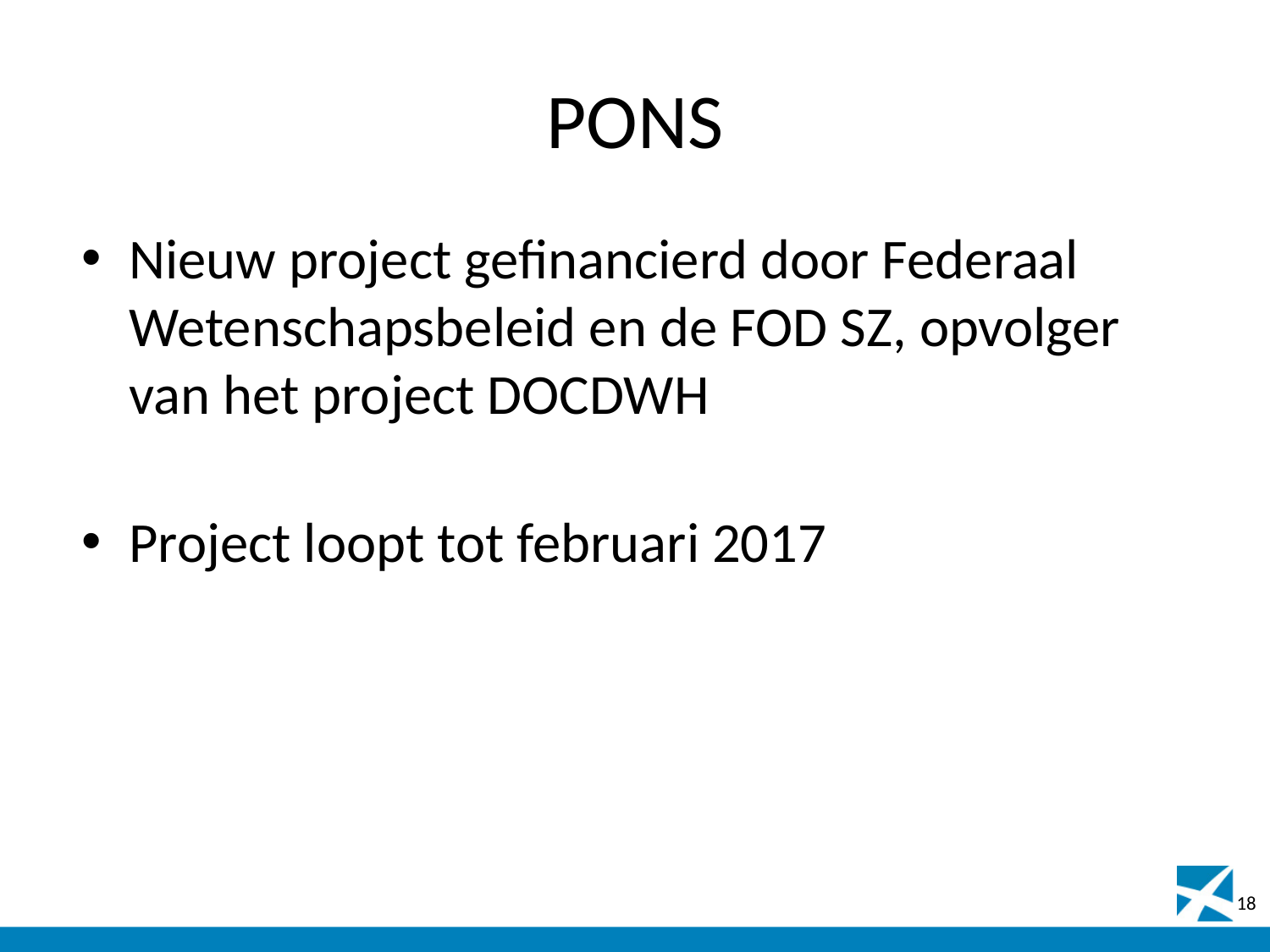

# PONS
Nieuw project gefinancierd door Federaal Wetenschapsbeleid en de FOD SZ, opvolger van het project DOCDWH

Project loopt tot februari 2017